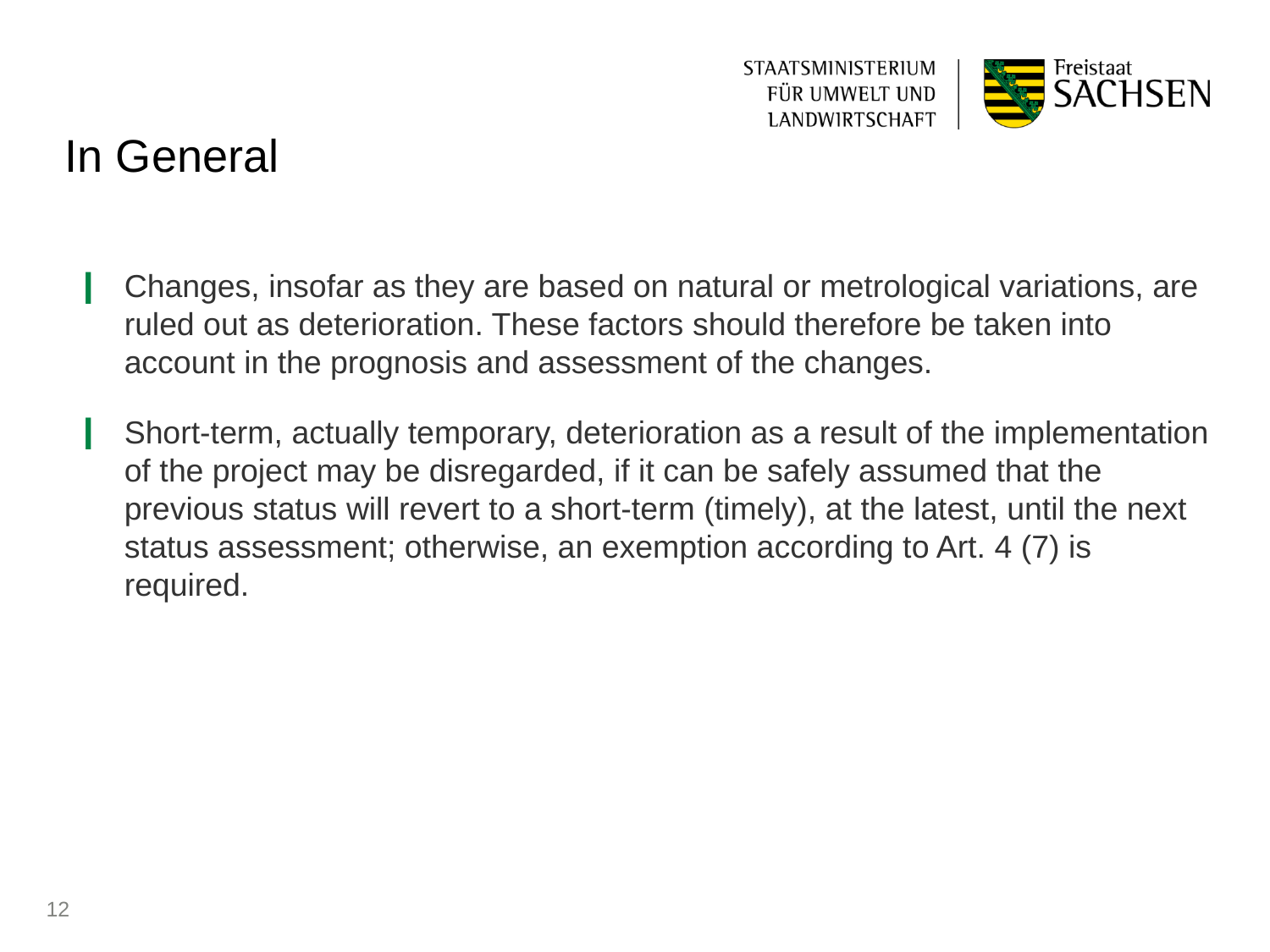

# In General
Changes, insofar as they are based on natural or metrological variations, are ruled out as deterioration. These factors should therefore be taken into account in the prognosis and assessment of the changes.
Short-term, actually temporary, deterioration as a result of the implementation of the project may be disregarded, if it can be safely assumed that the previous status will revert to a short-term (timely), at the latest, until the next status assessment; otherwise, an exemption according to Art. 4 (7) is required.